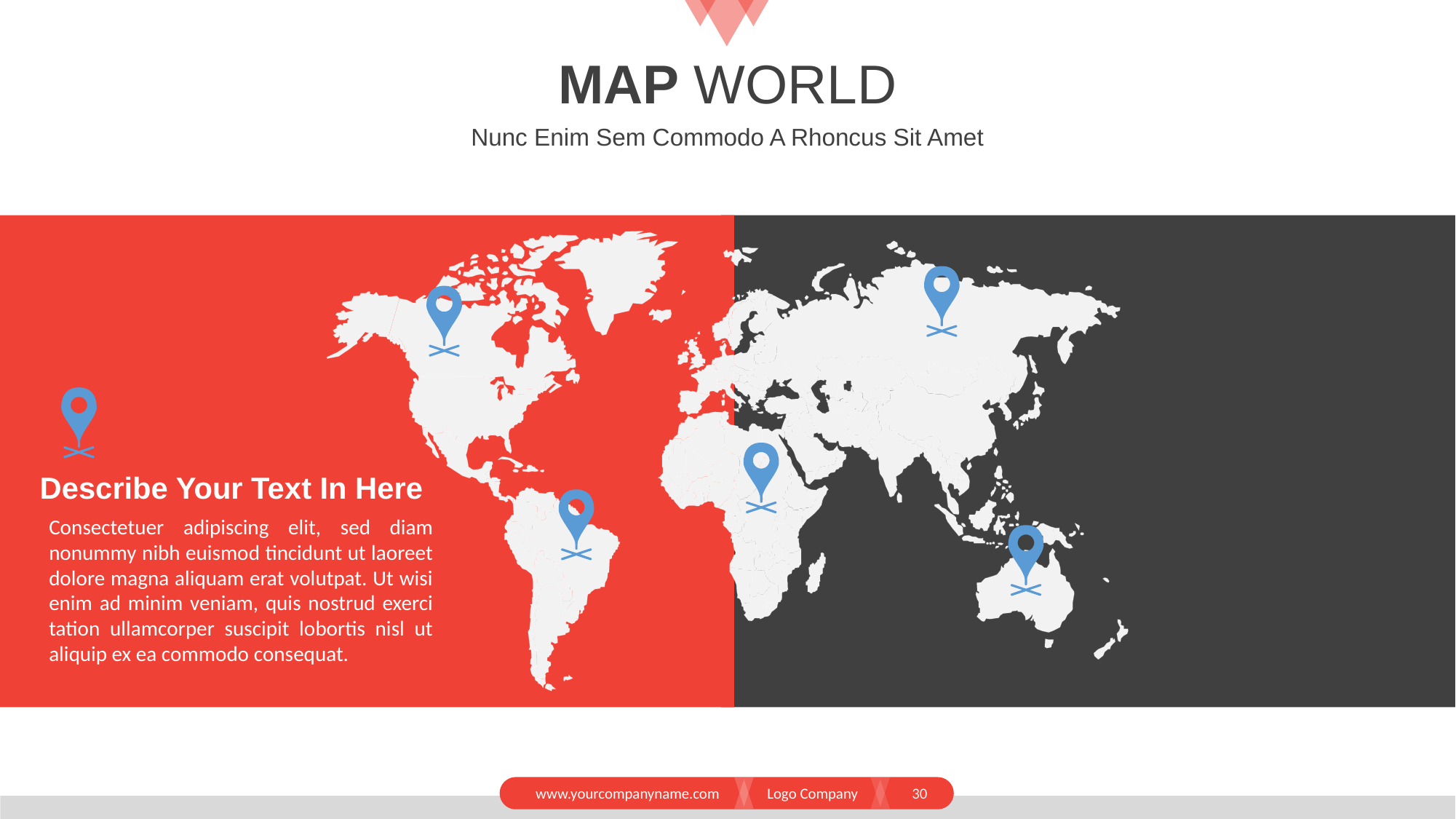

# MAP WORLD
Nunc Enim Sem Commodo A Rhoncus Sit Amet

Describe Your Text In Here

Consectetuer adipiscing elit, sed diam nonummy nibh euismod tincidunt ut laoreet dolore magna aliquam erat volutpat. Ut wisi enim ad minim veniam, quis nostrud exerci tation ullamcorper suscipit lobortis nisl ut aliquip ex ea commodo consequat.

30